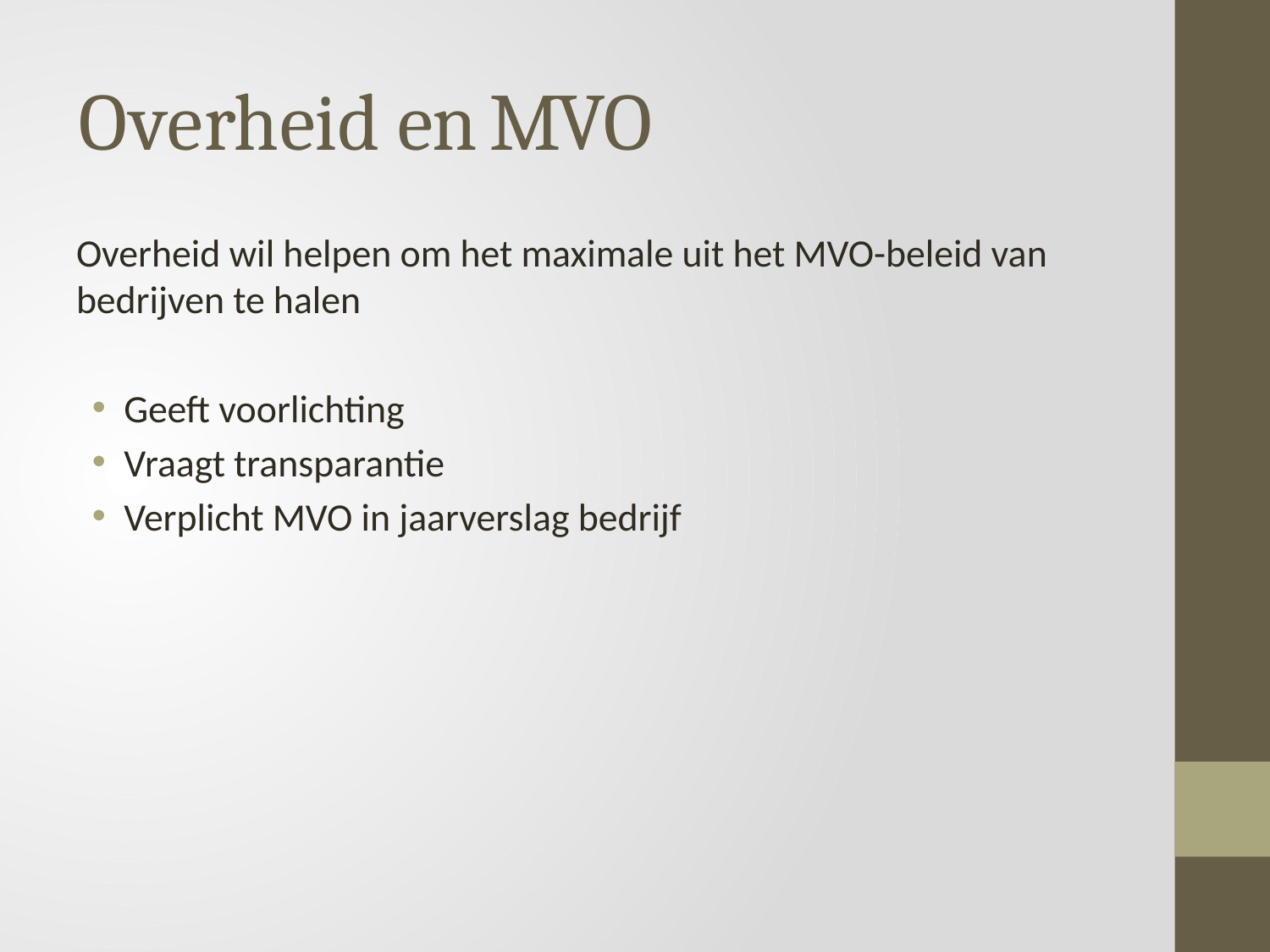

# Overheid en MVO
Overheid wil helpen om het maximale uit het MVO-beleid van bedrijven te halen

Geeft voorlichting
Vraagt transparantie
Verplicht MVO in jaarverslag bedrijf